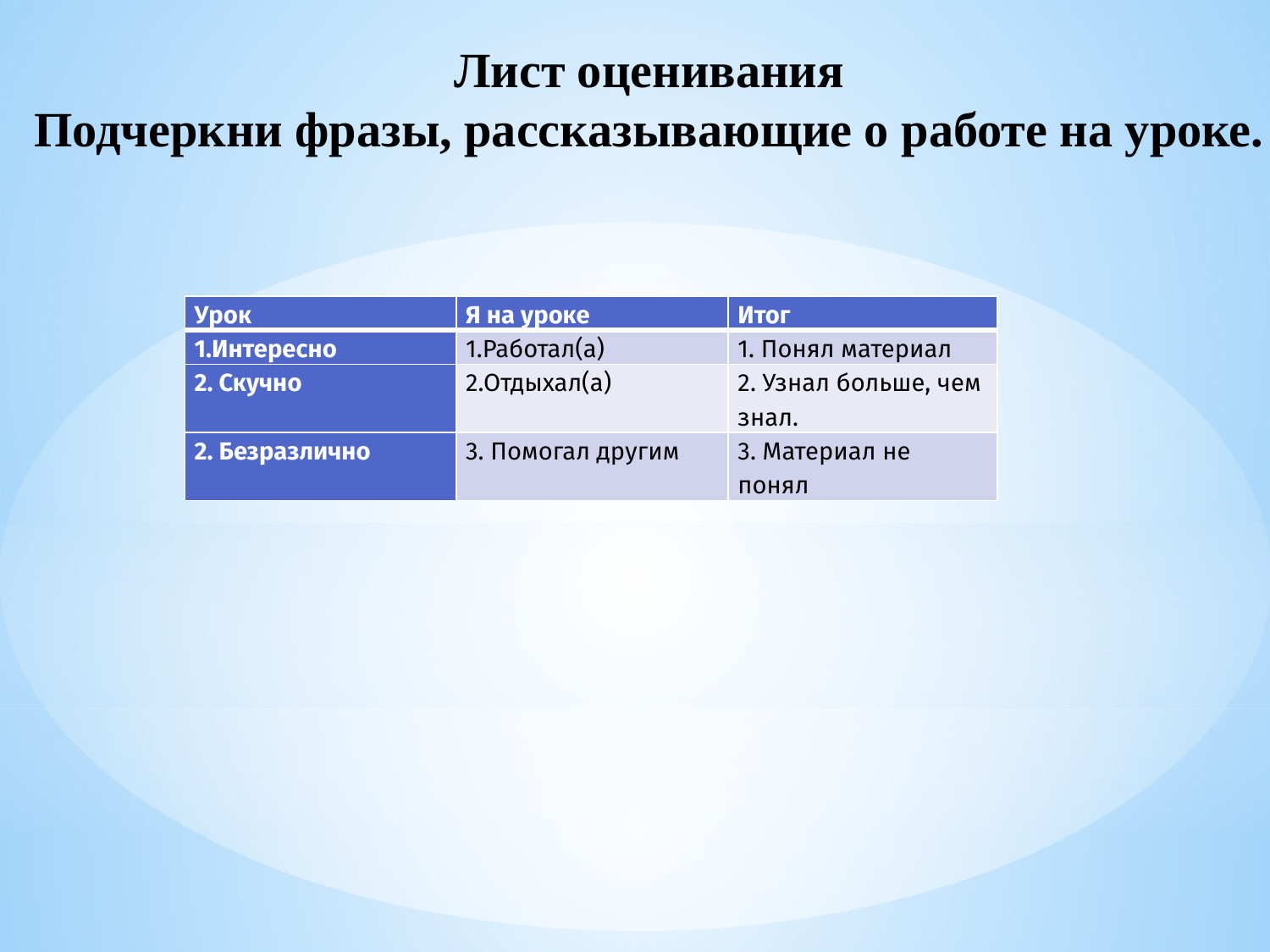

Лист оценивания
Подчеркни фразы, рассказывающие о работе на уроке.
| Урок | Я на уроке | Итог |
| --- | --- | --- |
| 1.Интересно | 1.Работал(а) | 1. Понял материал |
| 2. Скучно | 2.Отдыхал(а) | 2. Узнал больше, чем знал. |
| 2. Безразлично | 3. Помогал другим | 3. Материал не понял |